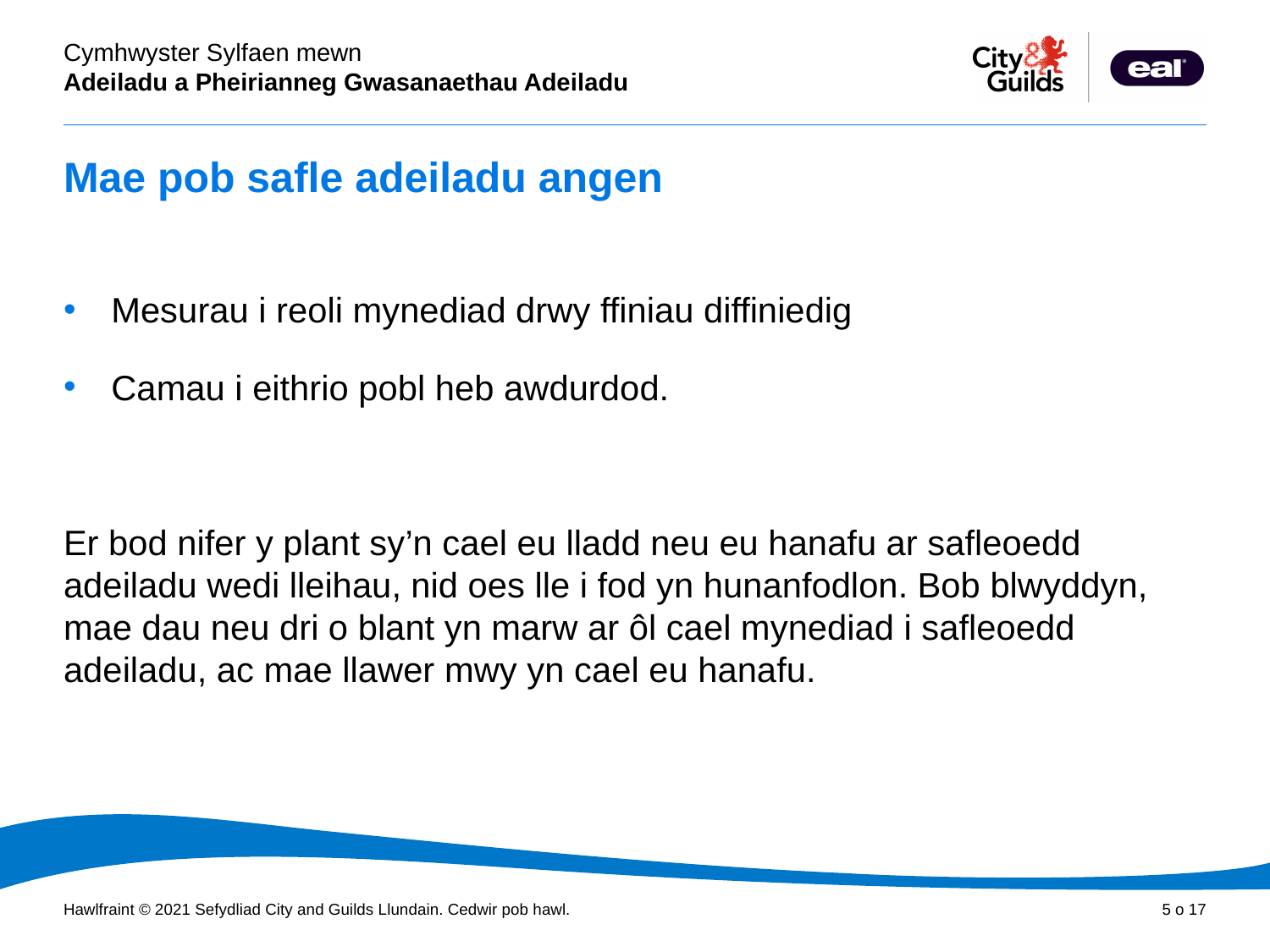

# Mae pob safle adeiladu angen

Mesurau i reoli mynediad drwy ffiniau diffiniedig
Camau i eithrio pobl heb awdurdod.

Er bod nifer y plant sy’n cael eu lladd neu eu hanafu ar safleoedd adeiladu wedi lleihau, nid oes lle i fod yn hunanfodlon. Bob blwyddyn, mae dau neu dri o blant yn marw ar ôl cael mynediad i safleoedd adeiladu, ac mae llawer mwy yn cael eu hanafu.